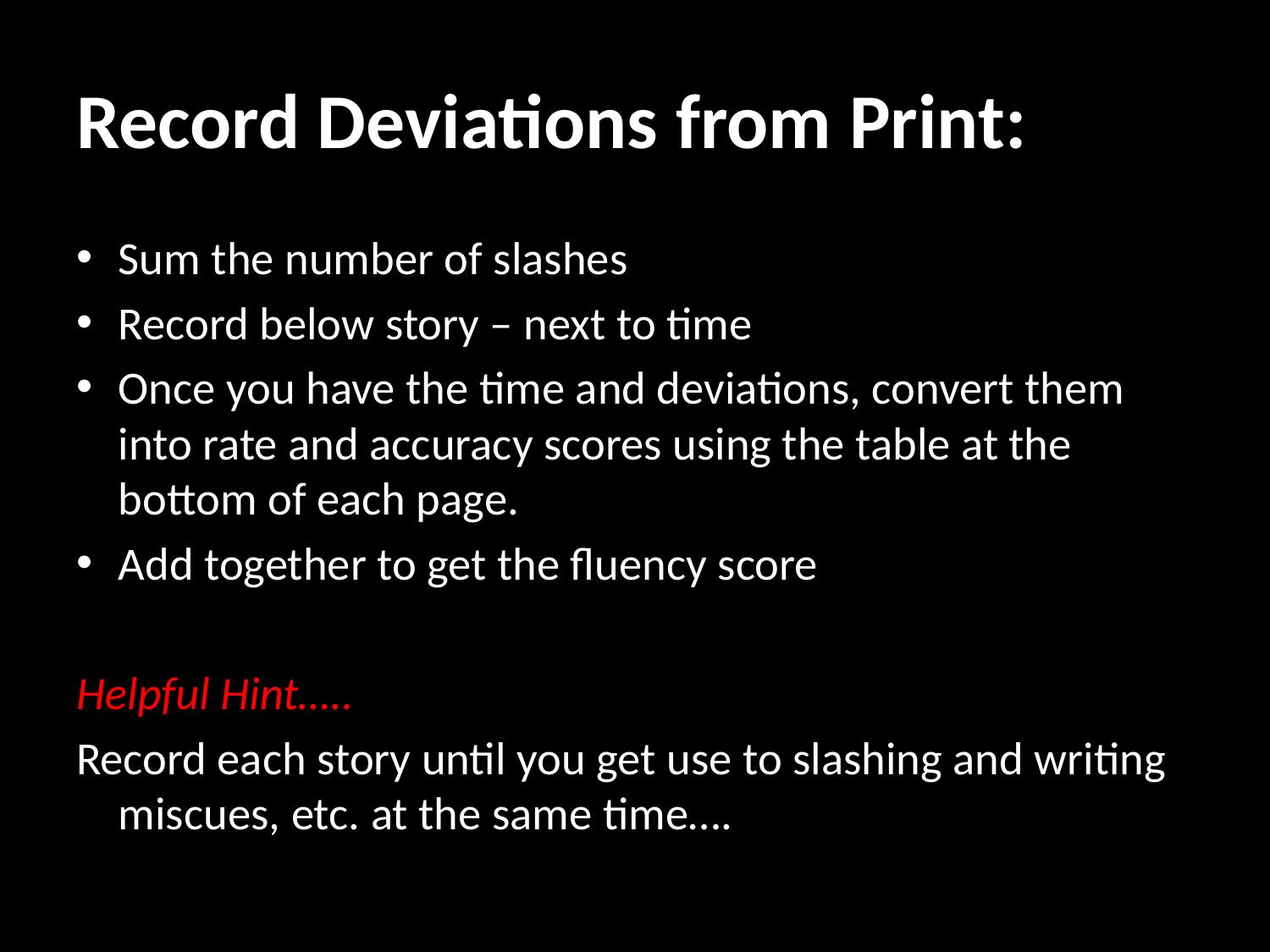

# Record Deviations from Print:
Sum the number of slashes
Record below story – next to time
Once you have the time and deviations, convert them into rate and accuracy scores using the table at the bottom of each page.
Add together to get the fluency score

Helpful Hint…..
Record each story until you get use to slashing and writing miscues, etc. at the same time….